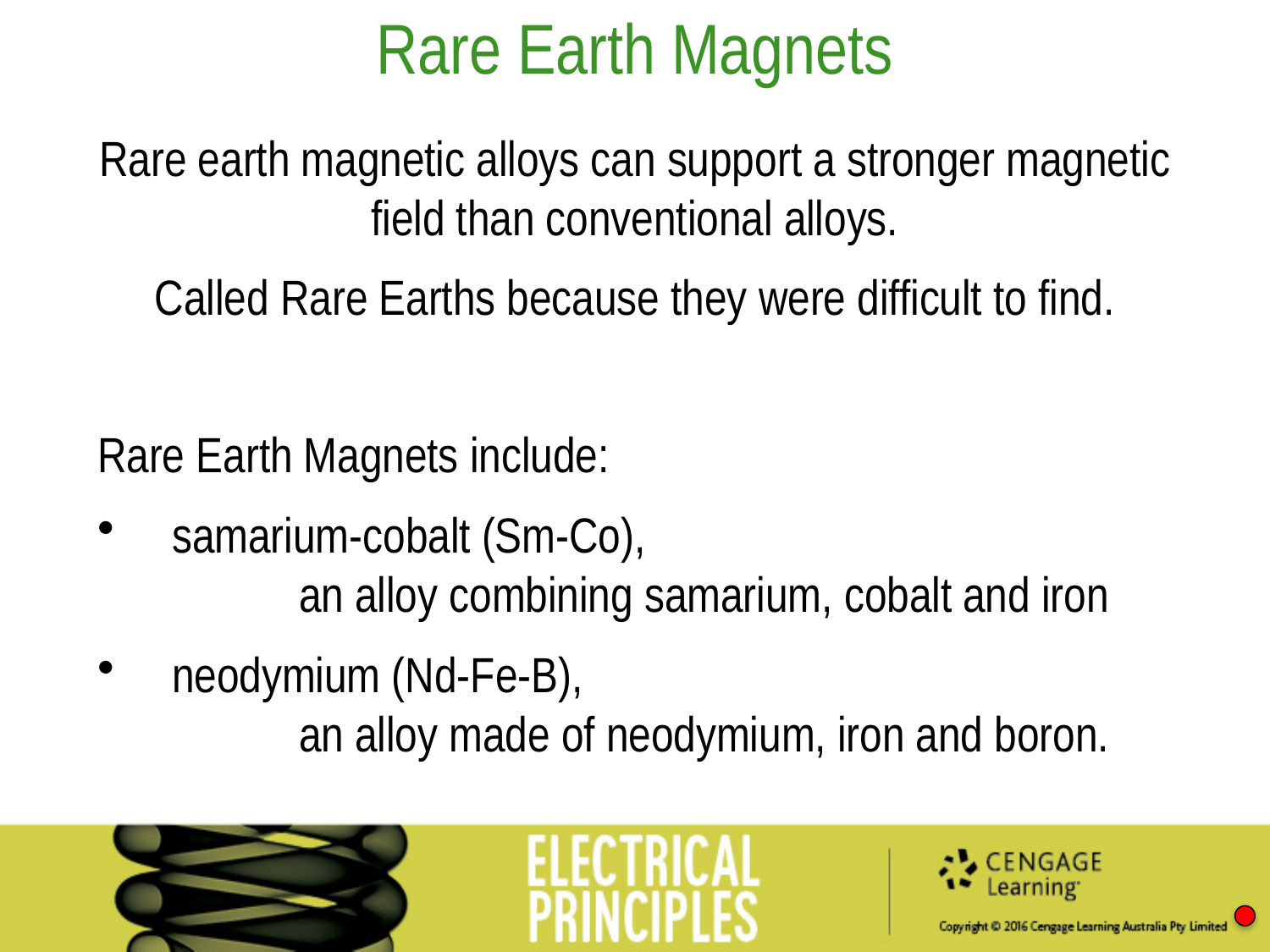

Rare Earth Magnets
Rare earth magnetic alloys can support a stronger magnetic field than conventional alloys.
Called Rare Earths because they were difficult to find.

Rare Earth Magnets include:
samarium-cobalt (Sm-Co),
	an alloy combining samarium, cobalt and iron
neodymium (Nd-Fe-B),
	an alloy made of neodymium, iron and boron.